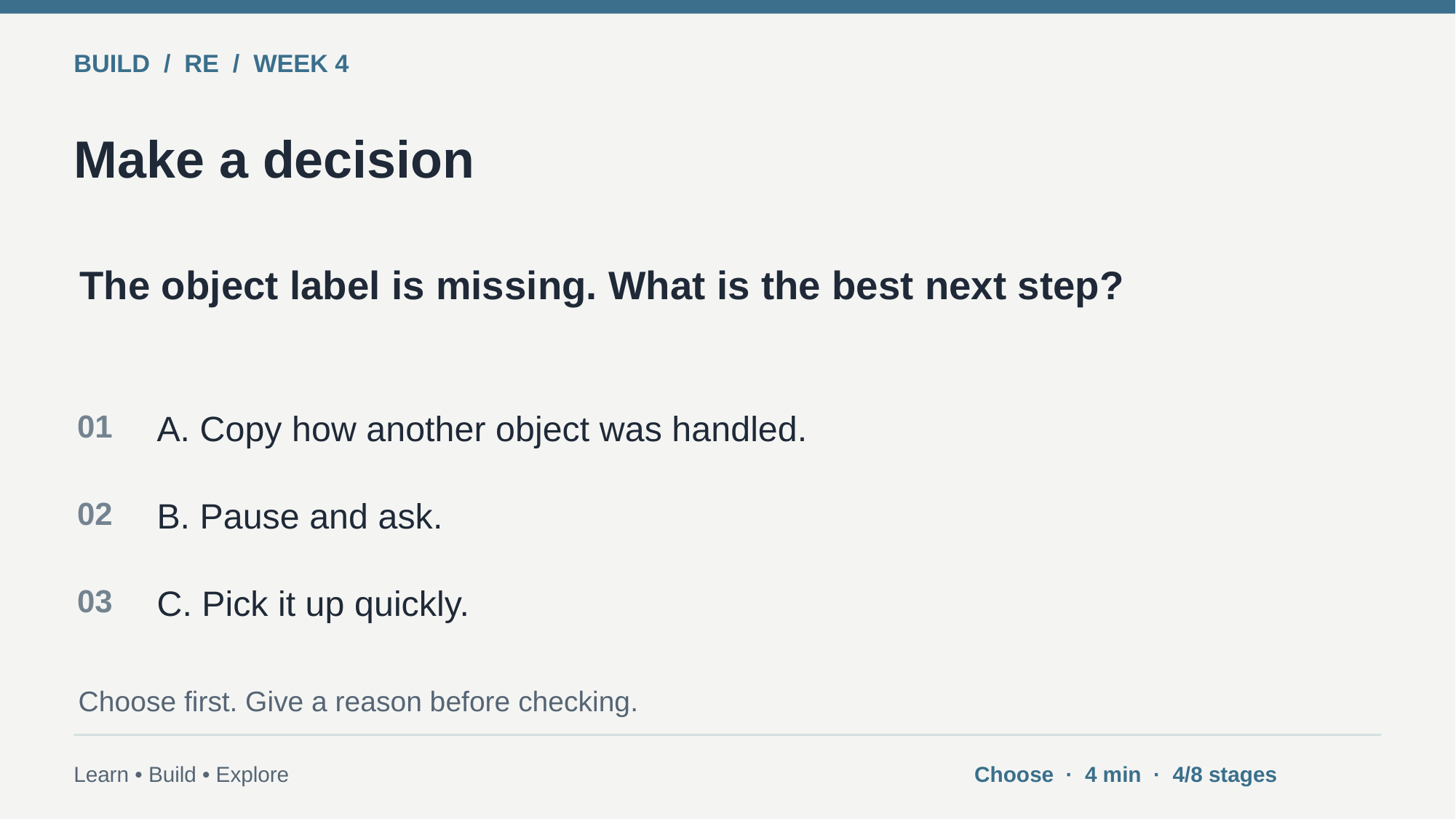

BUILD  /  RE  /  WEEK 4
Make a decision
The object label is missing. What is the best next step?
01
A. Copy how another object was handled.
02
B. Pause and ask.
03
C. Pick it up quickly.
Choose first. Give a reason before checking.

Learn • Build • Explore
Choose  ·  4 min  ·  4/8 stages